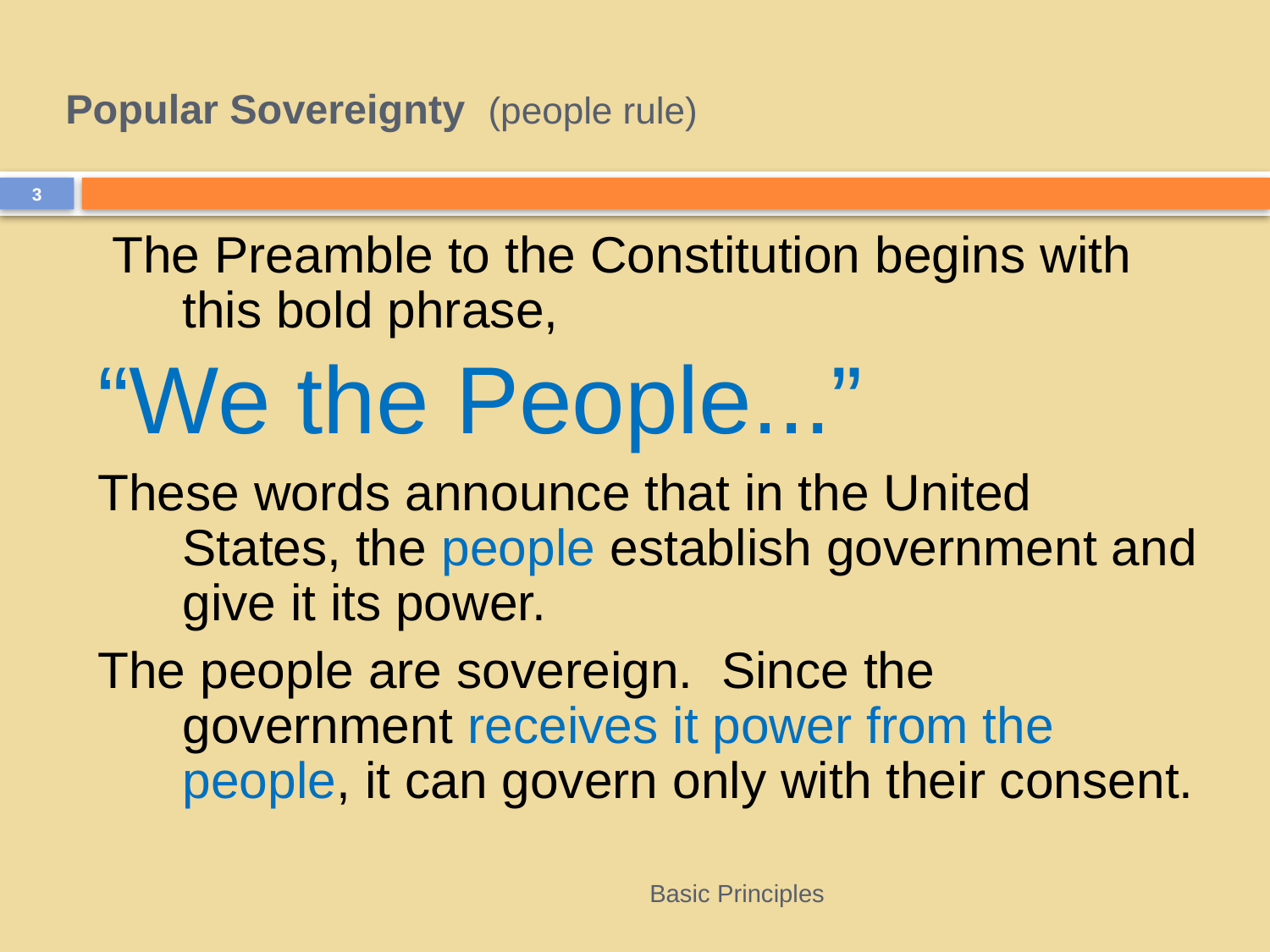

# Popular Sovereignty  (people rule)
3
 The Preamble to the Constitution begins with this bold phrase,
“We the People...”
These words announce that in the United States, the people establish government and give it its power.
The people are sovereign.  Since the government receives it power from the people, it can govern only with their consent.
Basic Principles